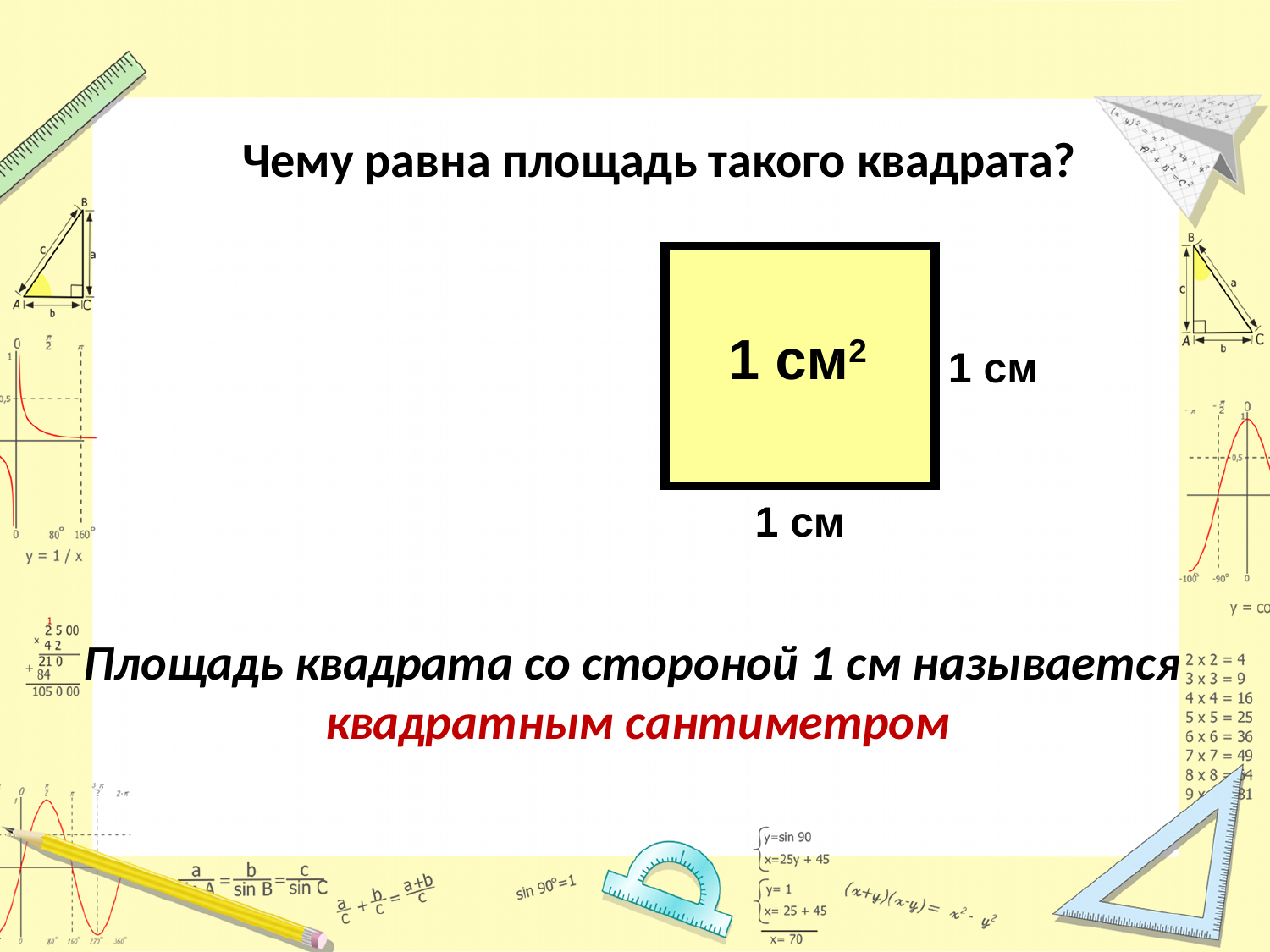

Чему равна площадь такого квадрата?

1 см2
1 см
1 см
Площадь квадрата со стороной 1 см называется
квадратным сантиметром